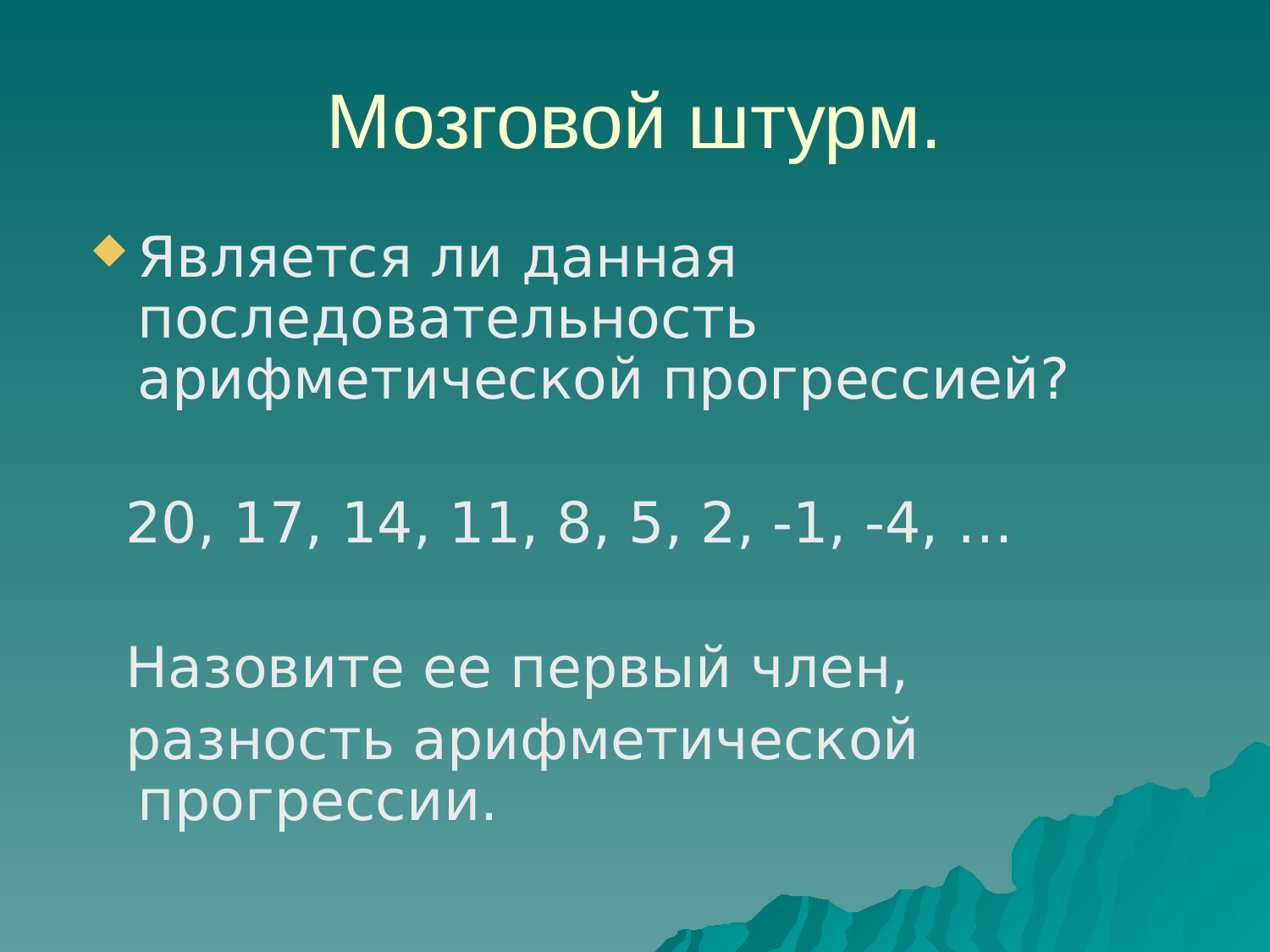

# Мозговой штурм.
Является ли данная последовательность арифметической прогрессией?

  20, 17, 14, 11, 8, 5, 2, -1, -4, …

  Назовите ее первый член,
  разность арифметической прогрессии.